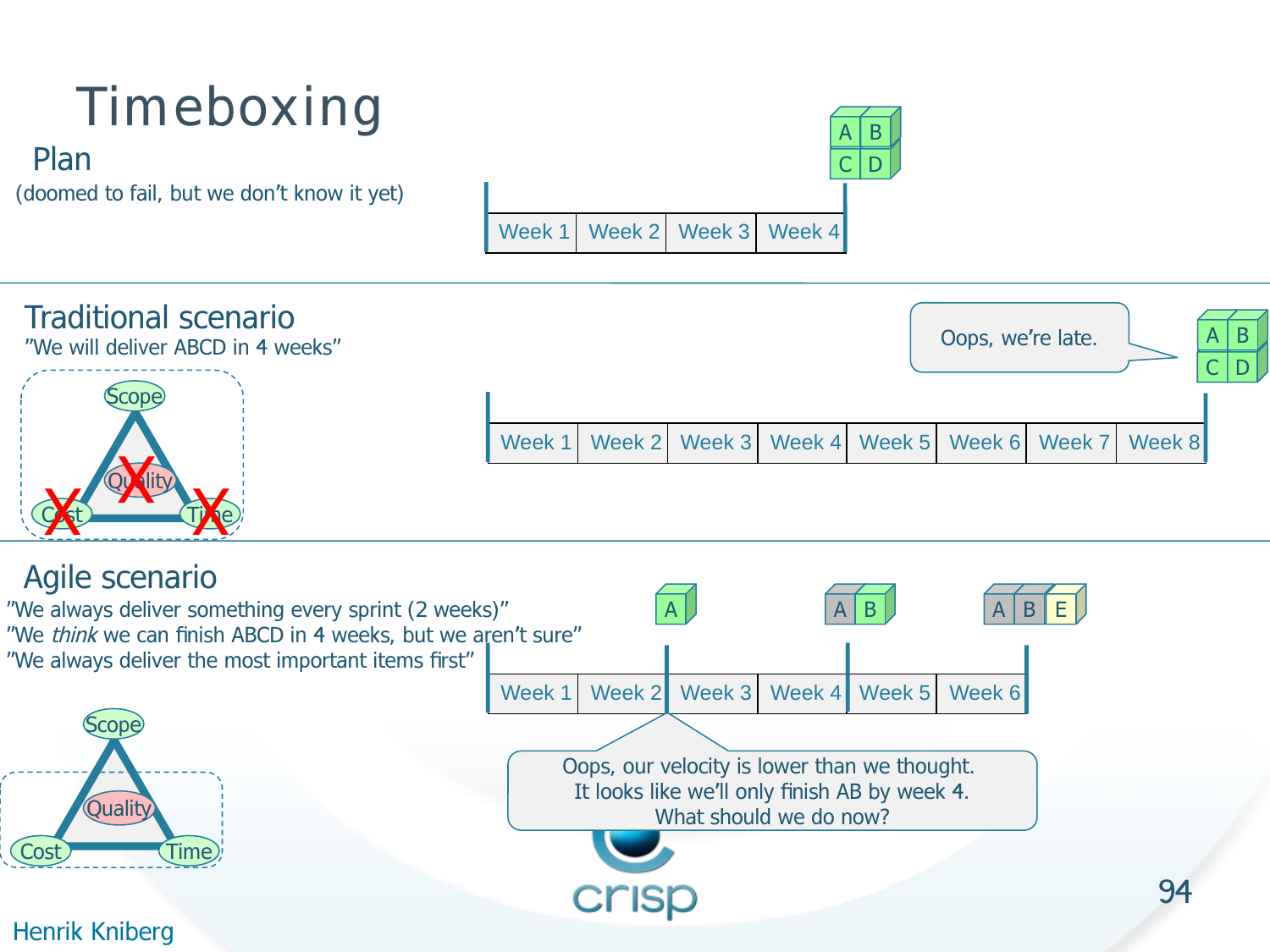

# Timeboxing
A
B
Plan
C
D
(doomed to fail, but we don’t know it yet)

Week 1

Week 2

Week 3

Week 4

Traditional scenario
Oops, we’re late.
A
B
”We will deliver ABCD in 4 weeks”
C
D

Scope

Week 1

Week 2

Week 3

Week 4

Week 5

Week 6

Week 7

Week 8

X
Quality
X
X
Cost
Time
Agile scenario
A
A
B
A
B
E
”We always deliver something every sprint (2 weeks)”
”We think we can finish ABCD in 4 weeks, but we aren’t sure”
”We always deliver the most important items first”

Week 1

Week 2

Week 3

Week 4

Week 5

Week 6

Scope

Oops, our velocity is lower than we thought.
It looks like we’ll only finish AB by week 4.
What should we do now?

Quality
Cost
Time
Henrik Kniberg